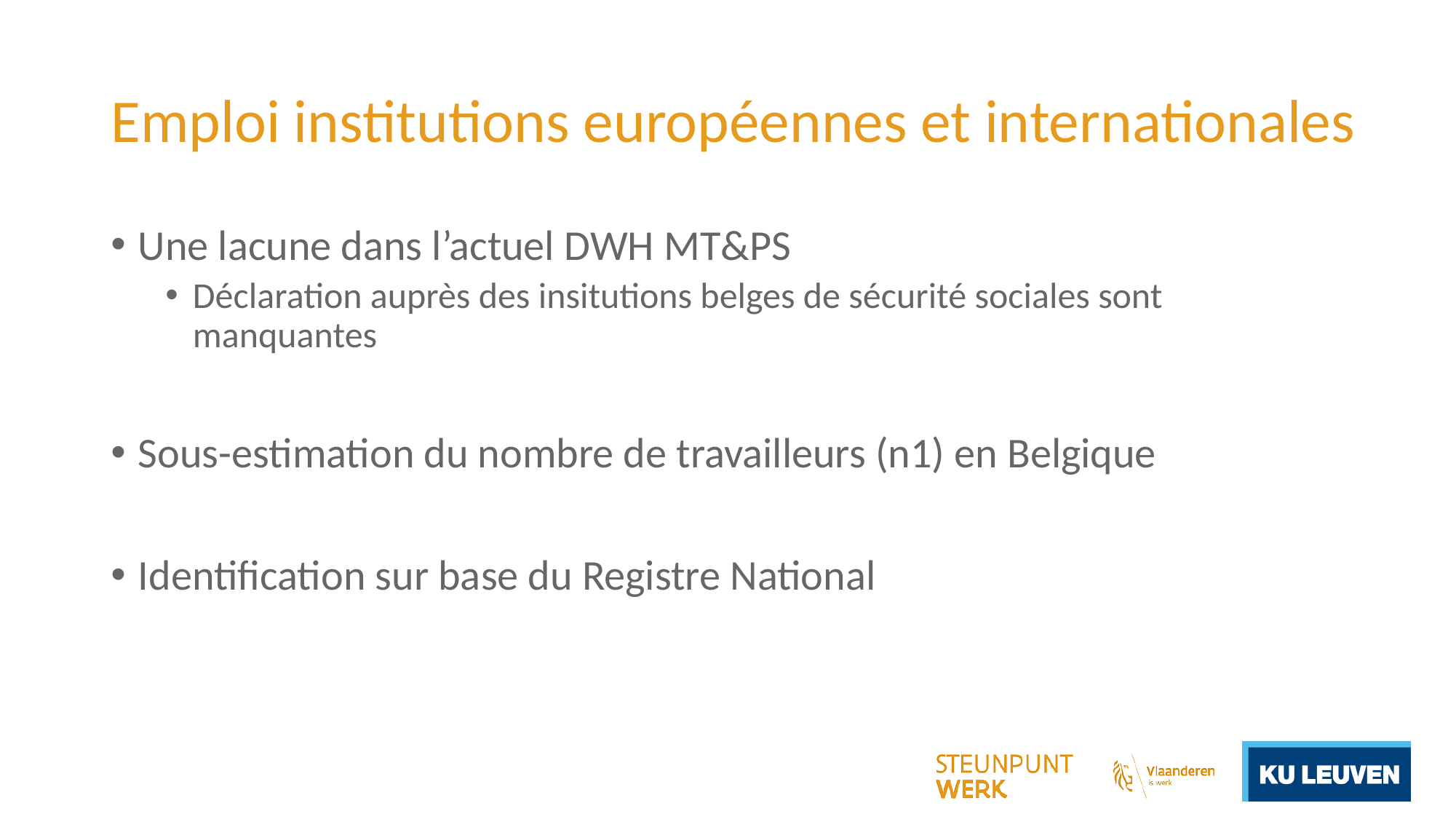

# Emploi institutions européennes et internationales
Une lacune dans l’actuel DWH MT&PS
Déclaration auprès des insitutions belges de sécurité sociales sont manquantes

Sous-estimation du nombre de travailleurs (n1) en Belgique

Identification sur base du Registre National